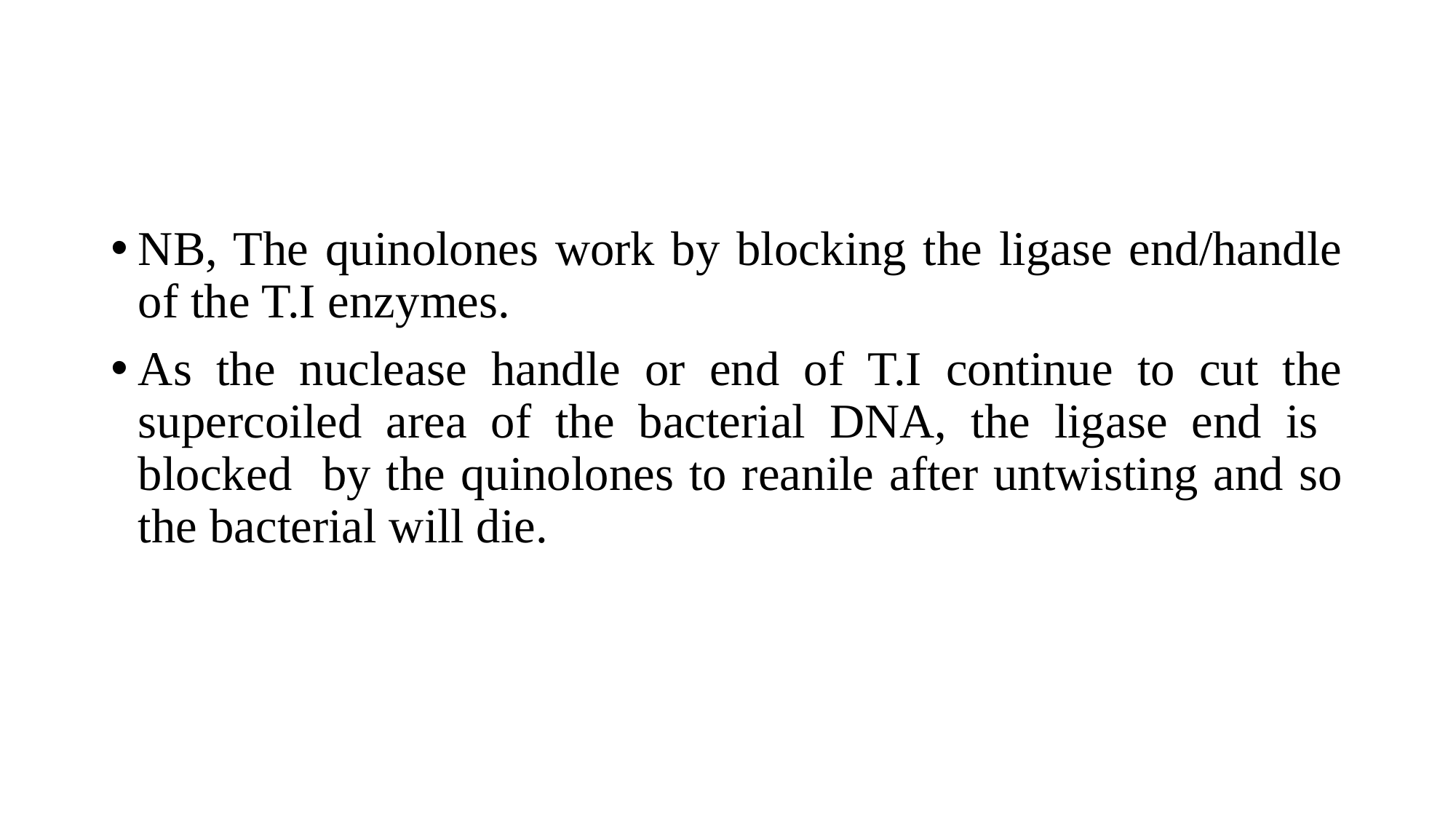

NB, The quinolones work by blocking the ligase end/handle of the T.I enzymes.
As the nuclease handle or end of T.I continue to cut the supercoiled area of the bacterial DNA, the ligase end is  blocked  by the quinolones to reanile after untwisting and so the bacterial will die.